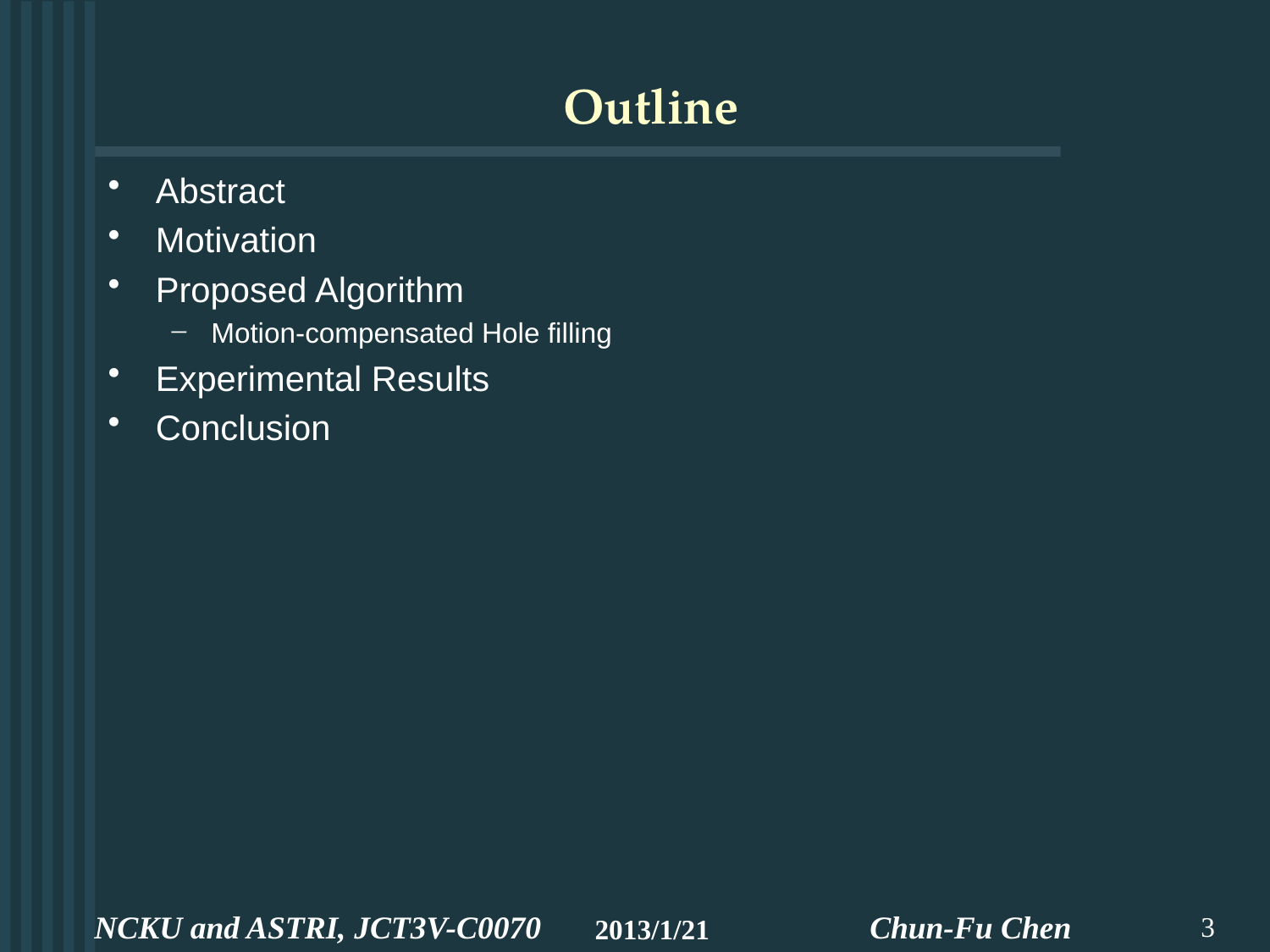

# Outline
Abstract
Motivation
Proposed Algorithm
Motion-compensated Hole filling
Experimental Results
Conclusion

3
2013/1/21